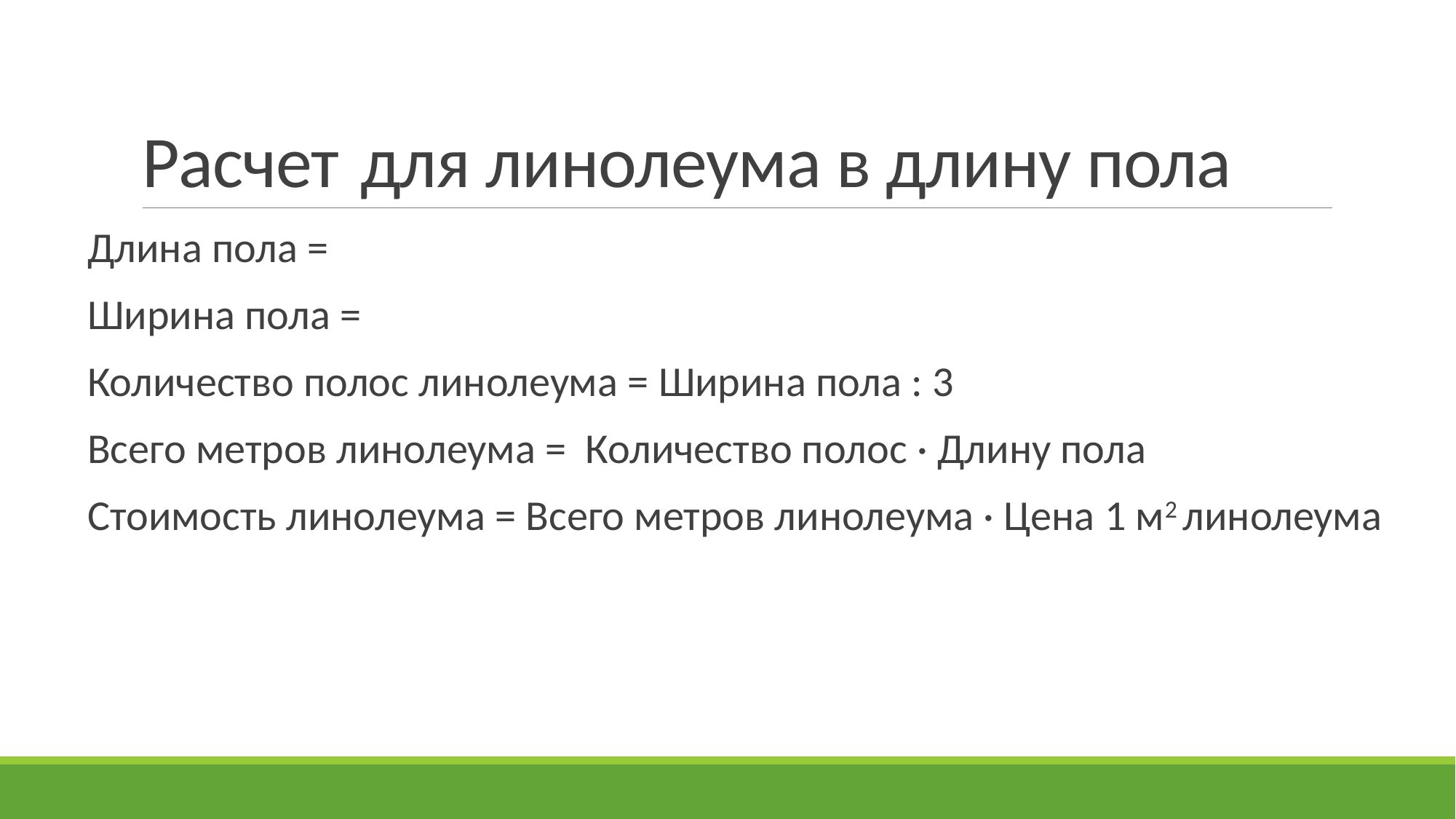

# Расчет	для линолеума в длину пола
Длина пола =
Ширина пола =
Количество полос линолеума = Ширина пола : 3
Всего метров линолеума =  Количество полос · Длину пола
Стоимость линолеума = Всего метров линолеума · Цена 1 м2 линолеума